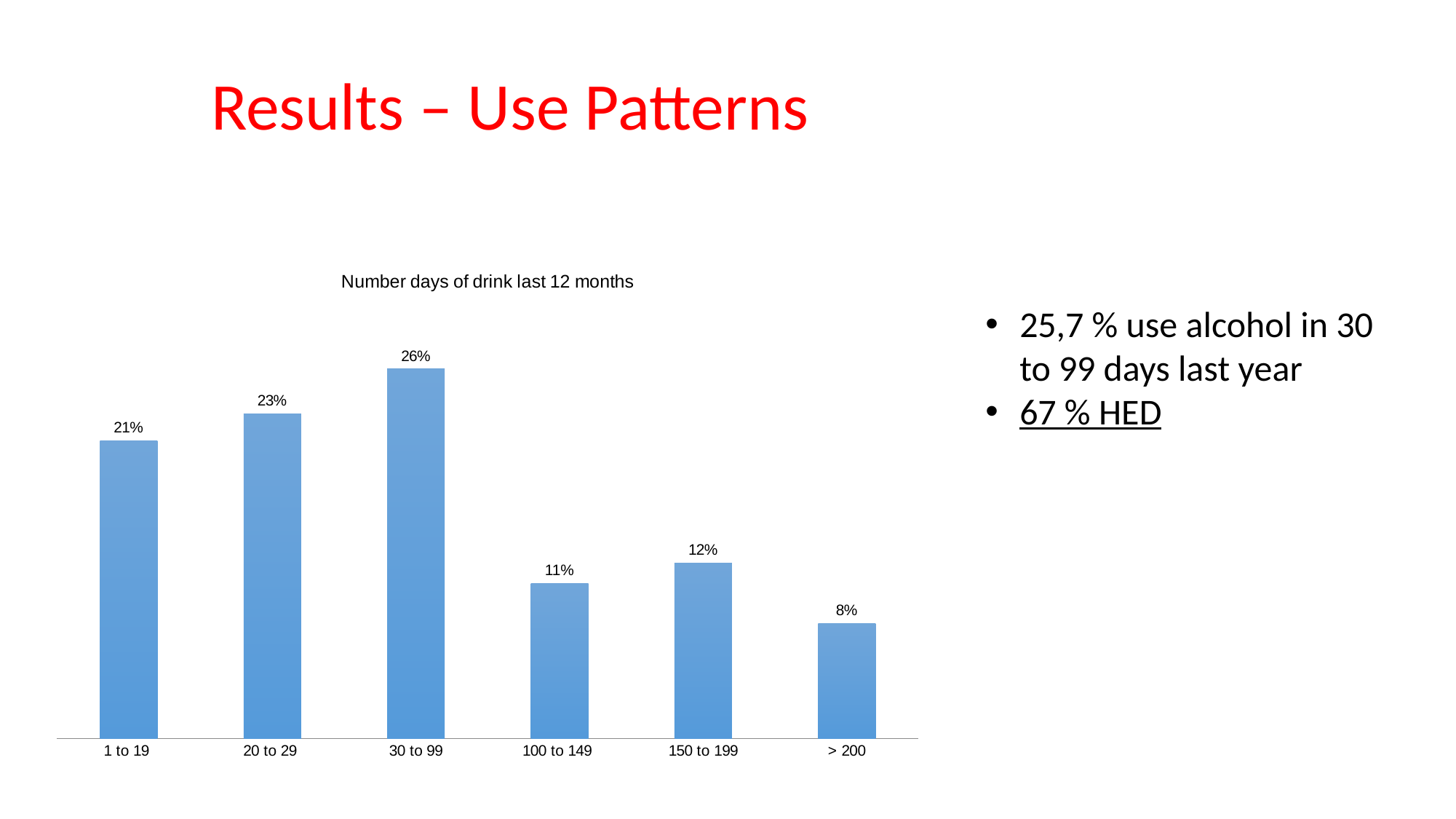

# Results – Use Patterns

### Chart: Number days of drink last 12 months

| Category |  |
|---|---|
| 1 to 19  | 0.207 |
| 20 to 29  | 0.226 |
| 30 to 99 | 0.257 |
| 100 to 149  | 0.108 |
| 150 to 199 | 0.122 |
| > 200 | 0.08 |
25,7 % use alcohol in 30 to 99 days last year
67 % HED